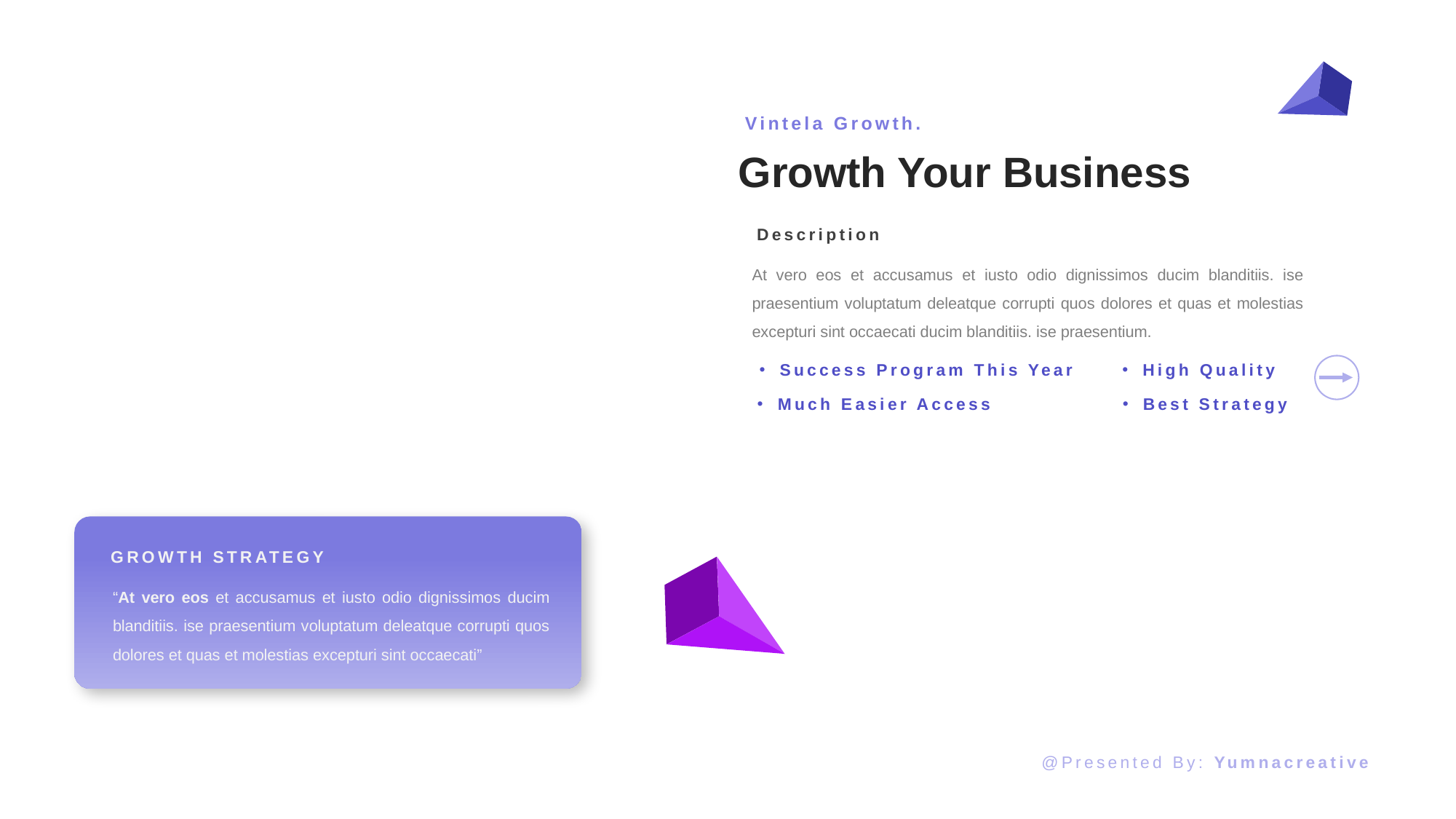

Vintela Growth.
Growth Your Business
Description
At vero eos et accusamus et iusto odio dignissimos ducim blanditiis. ise praesentium voluptatum deleatque corrupti quos dolores et quas et molestias excepturi sint occaecati ducim blanditiis. ise praesentium.
Success Program This Year
High Quality

Much Easier Access
Best Strategy

GROWTH STRATEGY
“At vero eos et accusamus et iusto odio dignissimos ducim blanditiis. ise praesentium voluptatum deleatque corrupti quos dolores et quas et molestias excepturi sint occaecati”

@Presented By: Yumnacreative